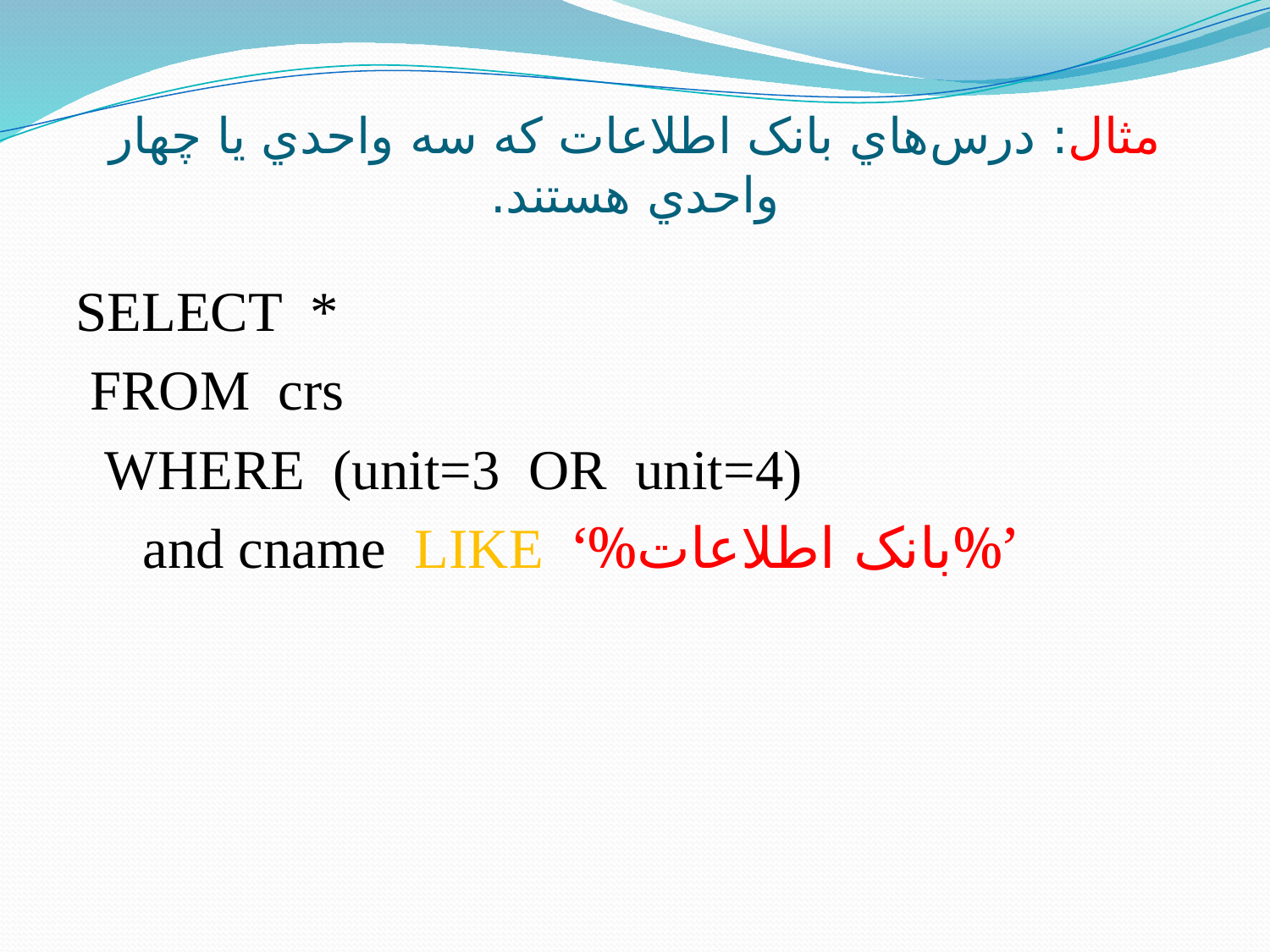

# مثال: درس‌هاي بانک اطلاعات که سه واحدي يا چهار واحدي هستند.
SELECT  *
 FROM  crs
  WHERE  (unit=3  OR  unit=4)
	  and cname  LIKE  ‘%بانک اطلاعات%’